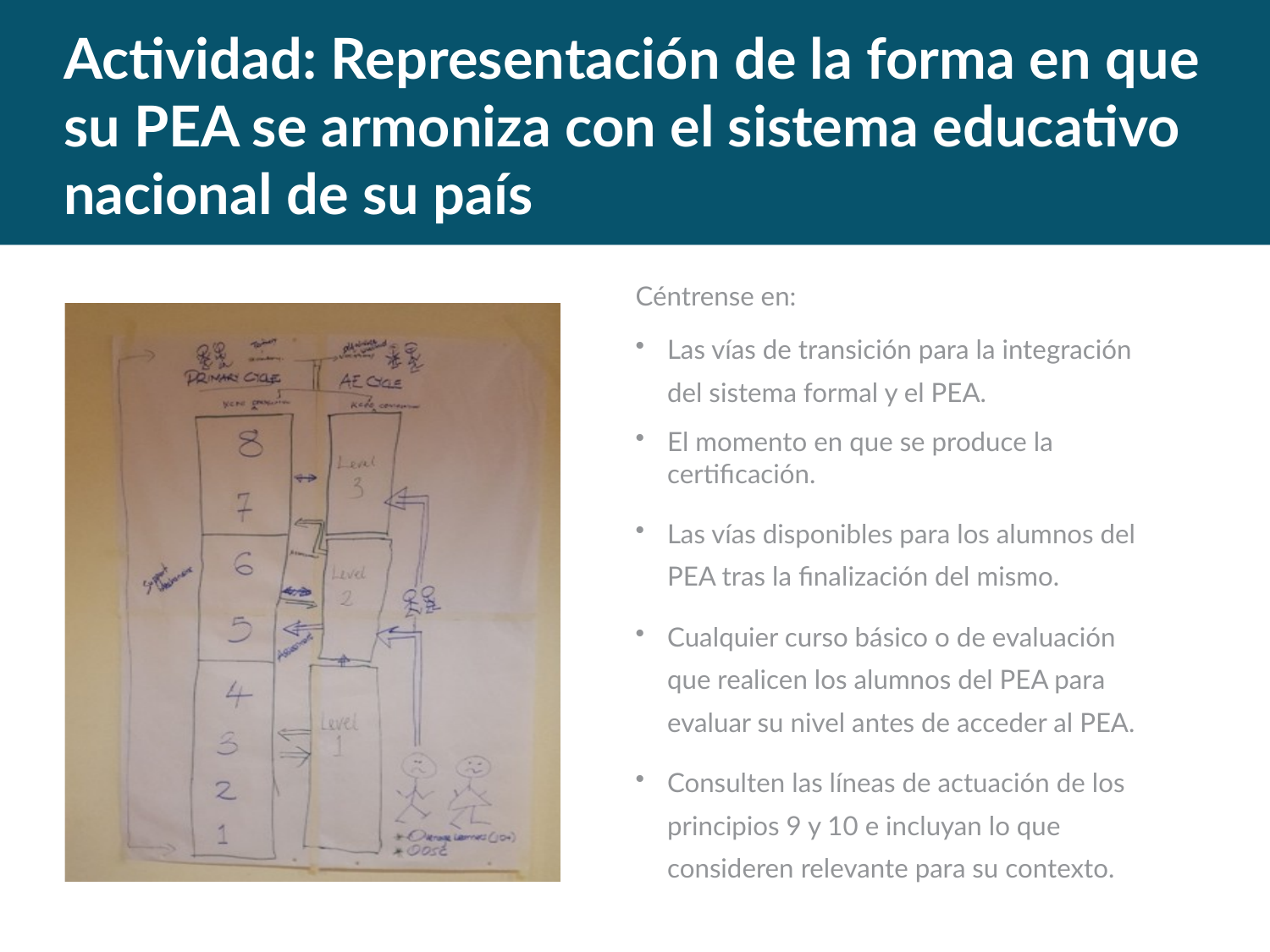

# Actividad: Representación de la forma en que su PEA se armoniza con el sistema educativo nacional de su país
Céntrense en:
Las vías de transición para la integración del sistema formal y el PEA.
El momento en que se produce la certificación.
Las vías disponibles para los alumnos del PEA tras la finalización del mismo.
Cualquier curso básico o de evaluación que realicen los alumnos del PEA para evaluar su nivel antes de acceder al PEA.
Consulten las líneas de actuación de los principios 9 y 10 e incluyan lo que consideren relevante para su contexto.